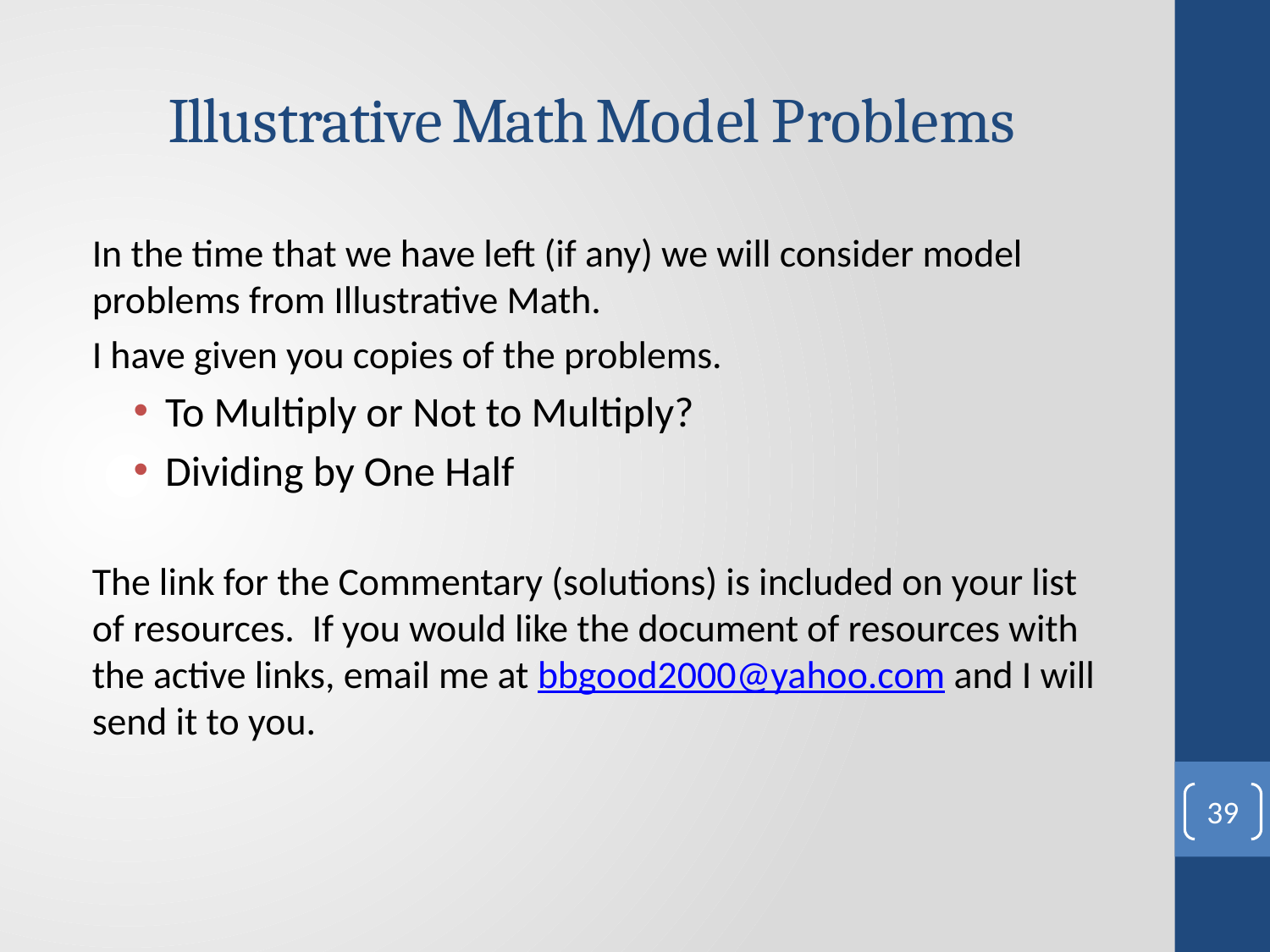

# Illustrative Math Model Problems
In the time that we have left (if any) we will consider model problems from Illustrative Math.
I have given you copies of the problems.
To Multiply or Not to Multiply?
Dividing by One Half

The link for the Commentary (solutions) is included on your list of resources.  If you would like the document of resources with the active links, email me at bbgood2000@yahoo.com and I will send it to you.
39